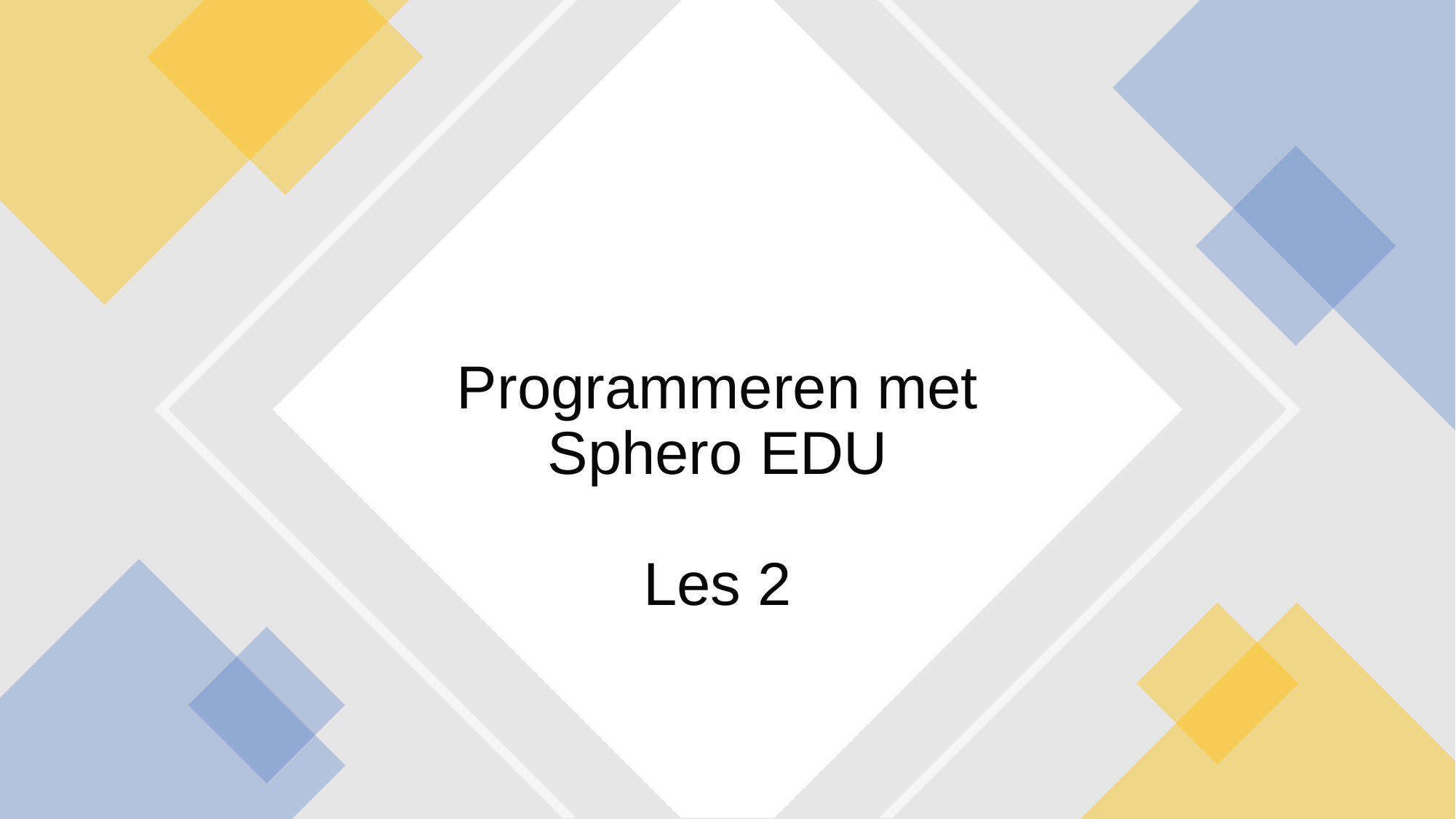

# Programmeren met Sphero EDU Les 2